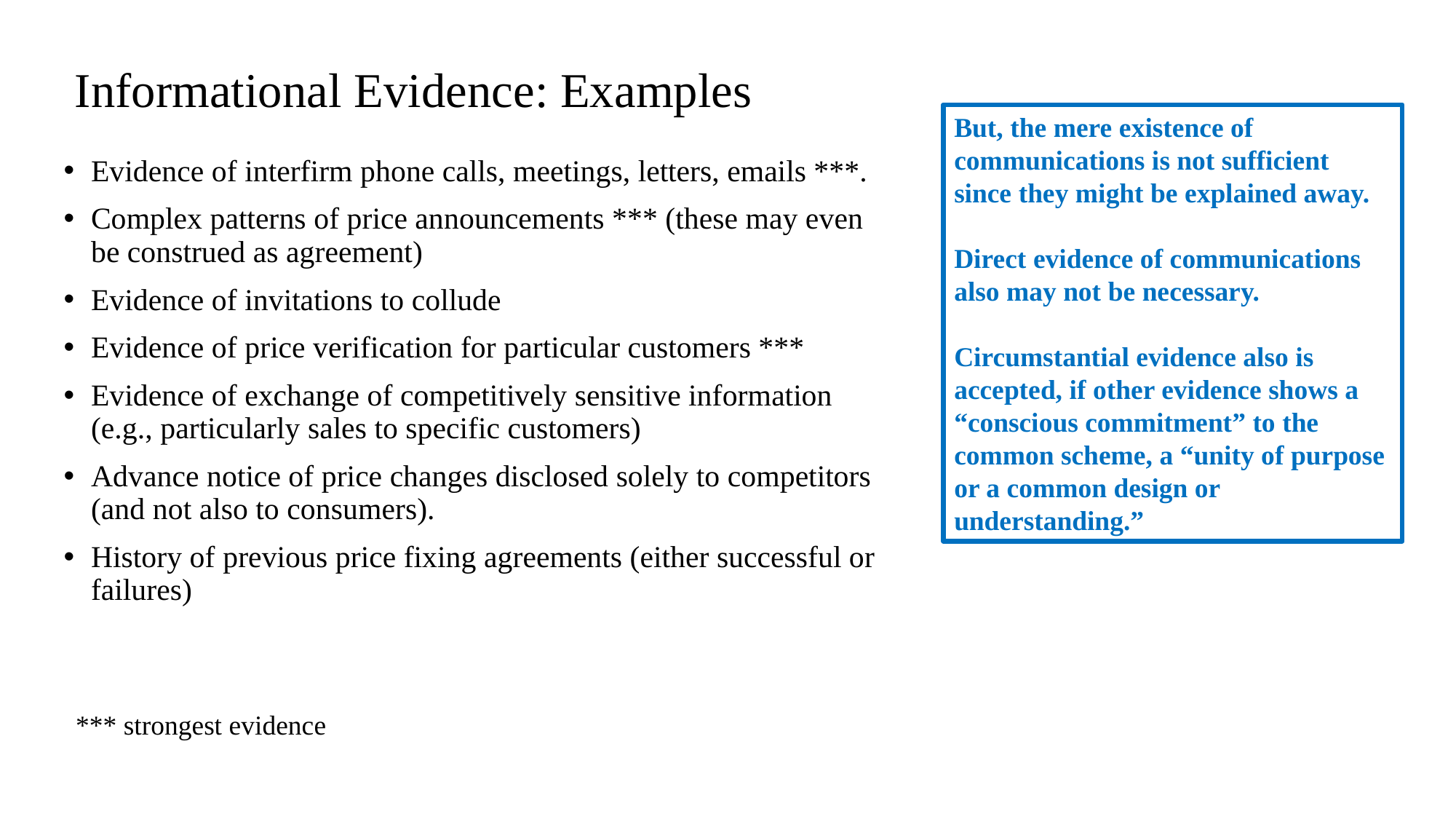

# Informational Evidence: Examples
But, the mere existence of communications is not sufficient since they might be explained away.

Direct evidence of communications also may not be necessary.

Circumstantial evidence also is accepted, if other evidence shows a “conscious commitment” to the common scheme, a “unity of purpose or a common design or understanding.”
Evidence of interfirm phone calls, meetings, letters, emails ***.
Complex patterns of price announcements *** (these may even be construed as agreement)
Evidence of invitations to collude
Evidence of price verification for particular customers ***
Evidence of exchange of competitively sensitive information (e.g., particularly sales to specific customers)
Advance notice of price changes disclosed solely to competitors (and not also to consumers).
History of previous price fixing agreements (either successful or failures)

*** strongest evidence